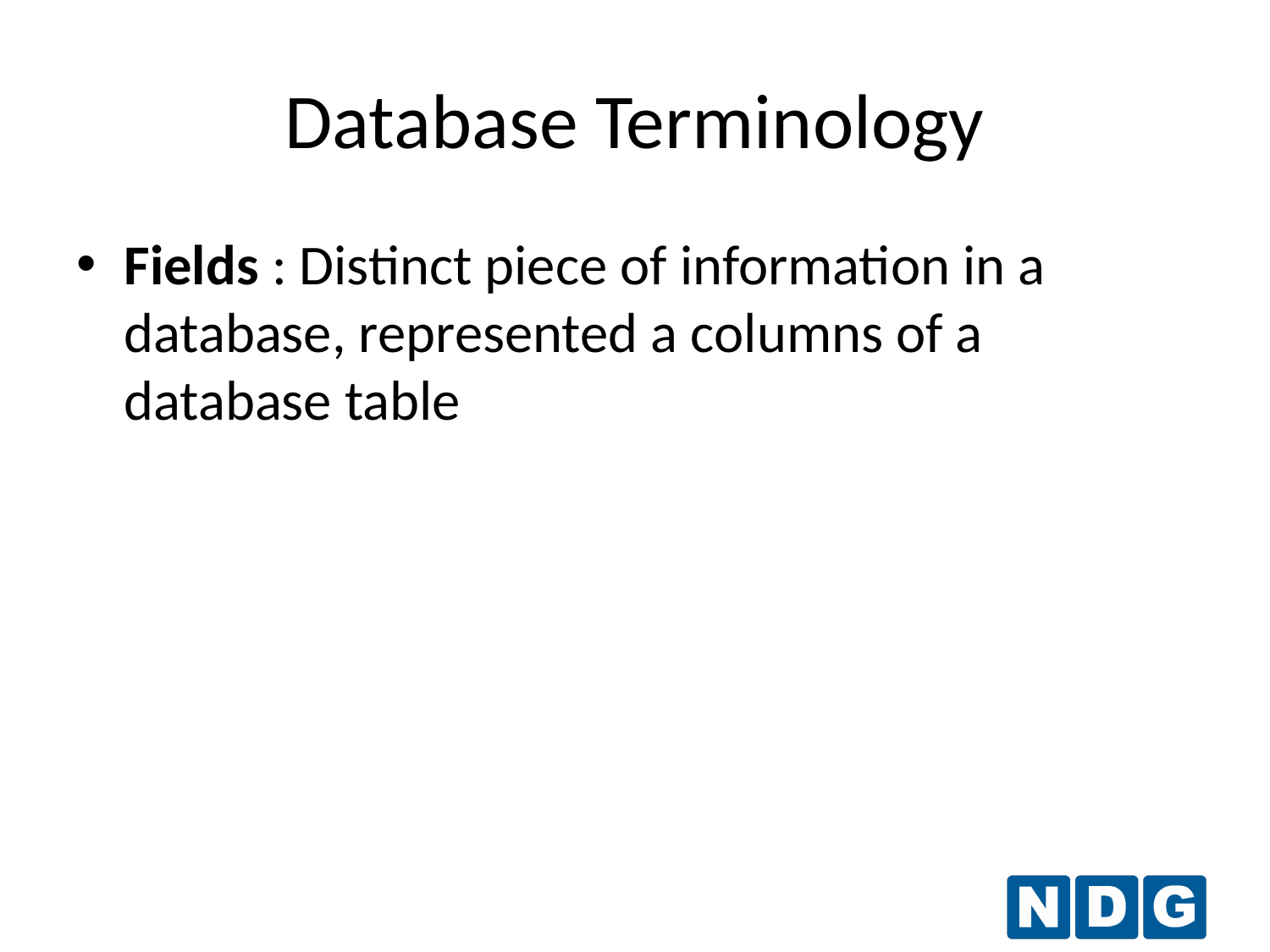

Database Terminology
Fields : Distinct piece of information in a database, represented a columns of a database table